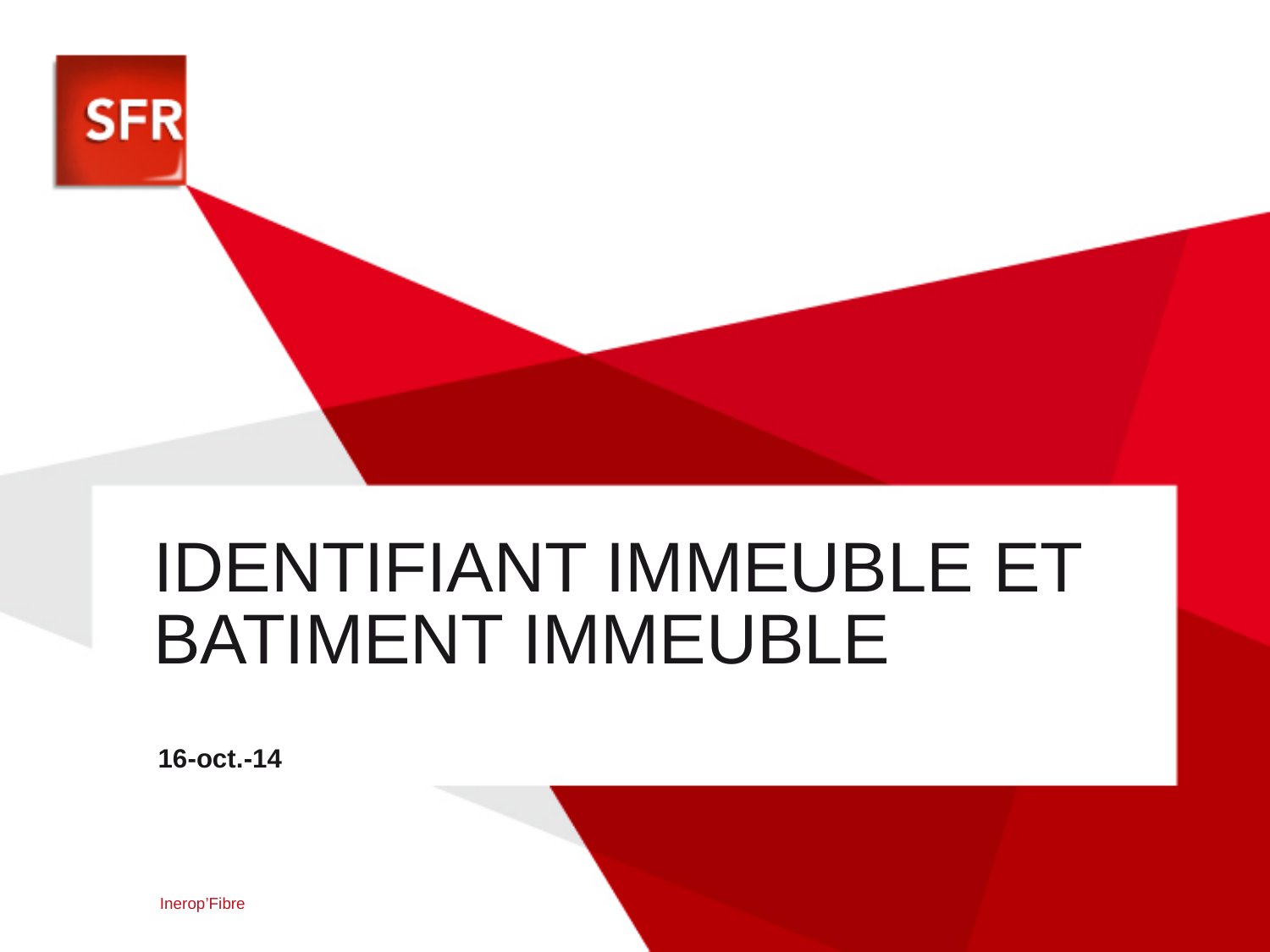

# Identifiant Immeuble et Batiment Immeuble

16-oct.-14